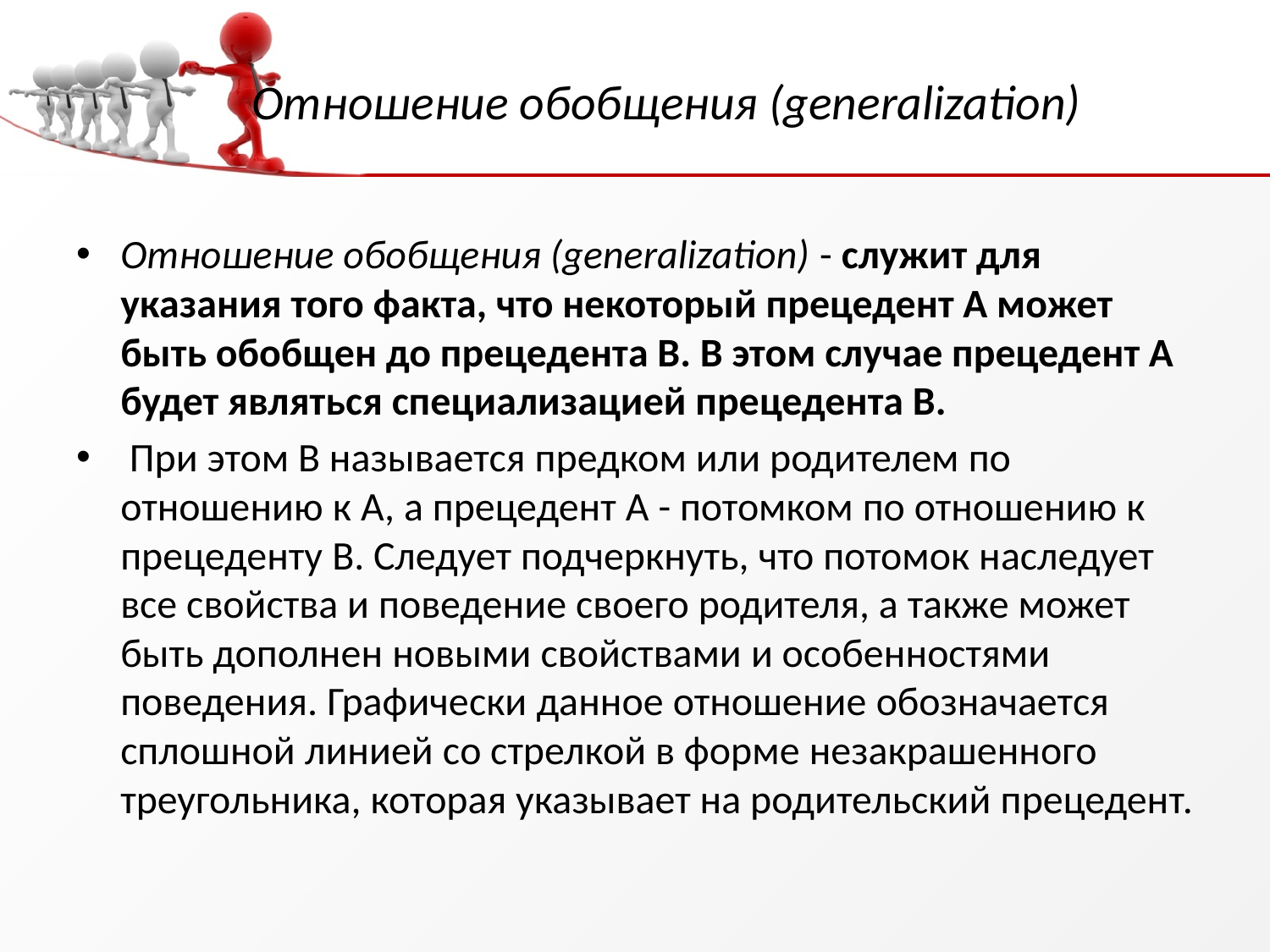

# Отношение обобщения (generalization)
Отношение обобщения (generalization) - служит для указания того факта, что некоторый прецедент А может быть обобщен до прецедента В. В этом случае прецедент А будет являться специализацией прецедента В.
 При этом В называется предком или родителем по отношению к А, а прецедент А - потомком по отношению к прецеденту В. Следует подчеркнуть, что потомок наследует все свойства и поведение своего родителя, а также может быть дополнен новыми свойствами и особенностями поведения. Графически данное отношение обозначается сплошной линией со стрелкой в форме незакрашенного треугольника, которая указывает на родительский прецедент.